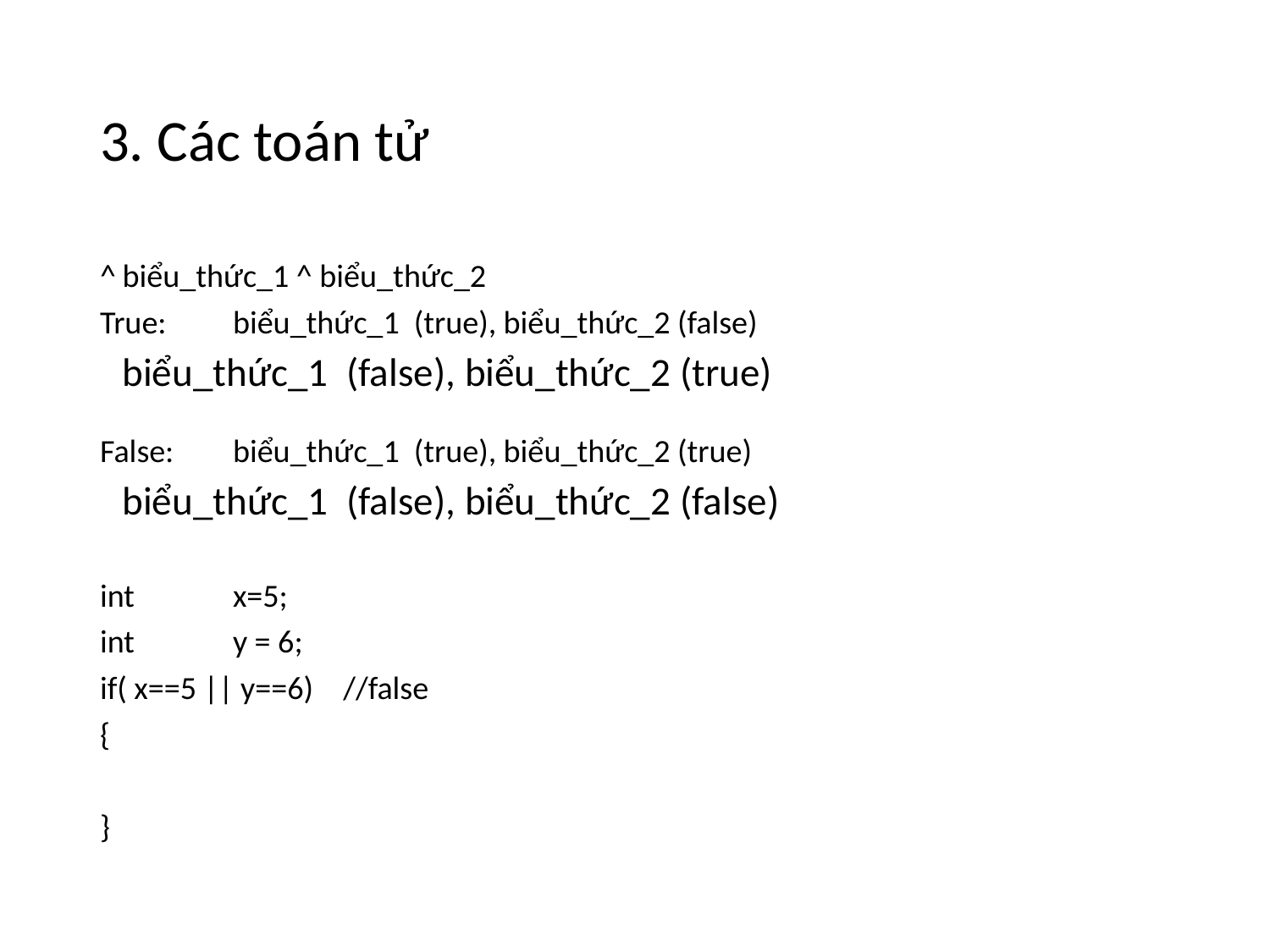

# 3. Các toán tử
^		biểu_thức_1 ^ biểu_thức_2
True:	biểu_thức_1  (true), biểu_thức_2 (false)
		biểu_thức_1  (false), biểu_thức_2 (true)

False:	biểu_thức_1  (true), biểu_thức_2 (true)
		biểu_thức_1  (false), biểu_thức_2 (false)

int 	x=5;
int	y = 6;
if( x==5 || y==6)	//false
{

}